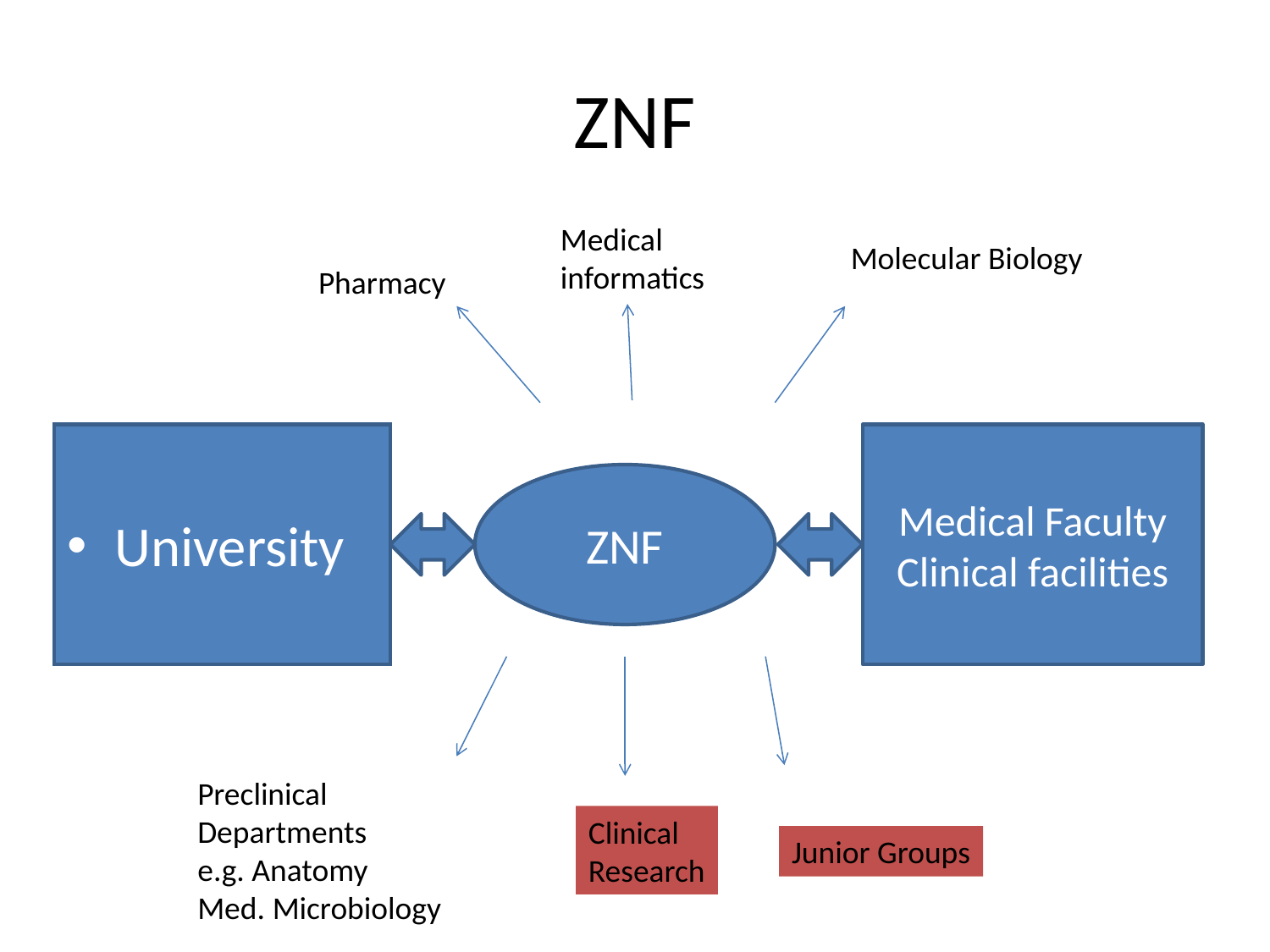

# ZNF
Medical
informatics
Molecular Biology
Pharmacy
University
Medical Faculty
Clinical facilities
ZNF

Preclinical
Departments
e.g. Anatomy
Med. Microbiology

crobiology
Clinical
Research
Junior Groups